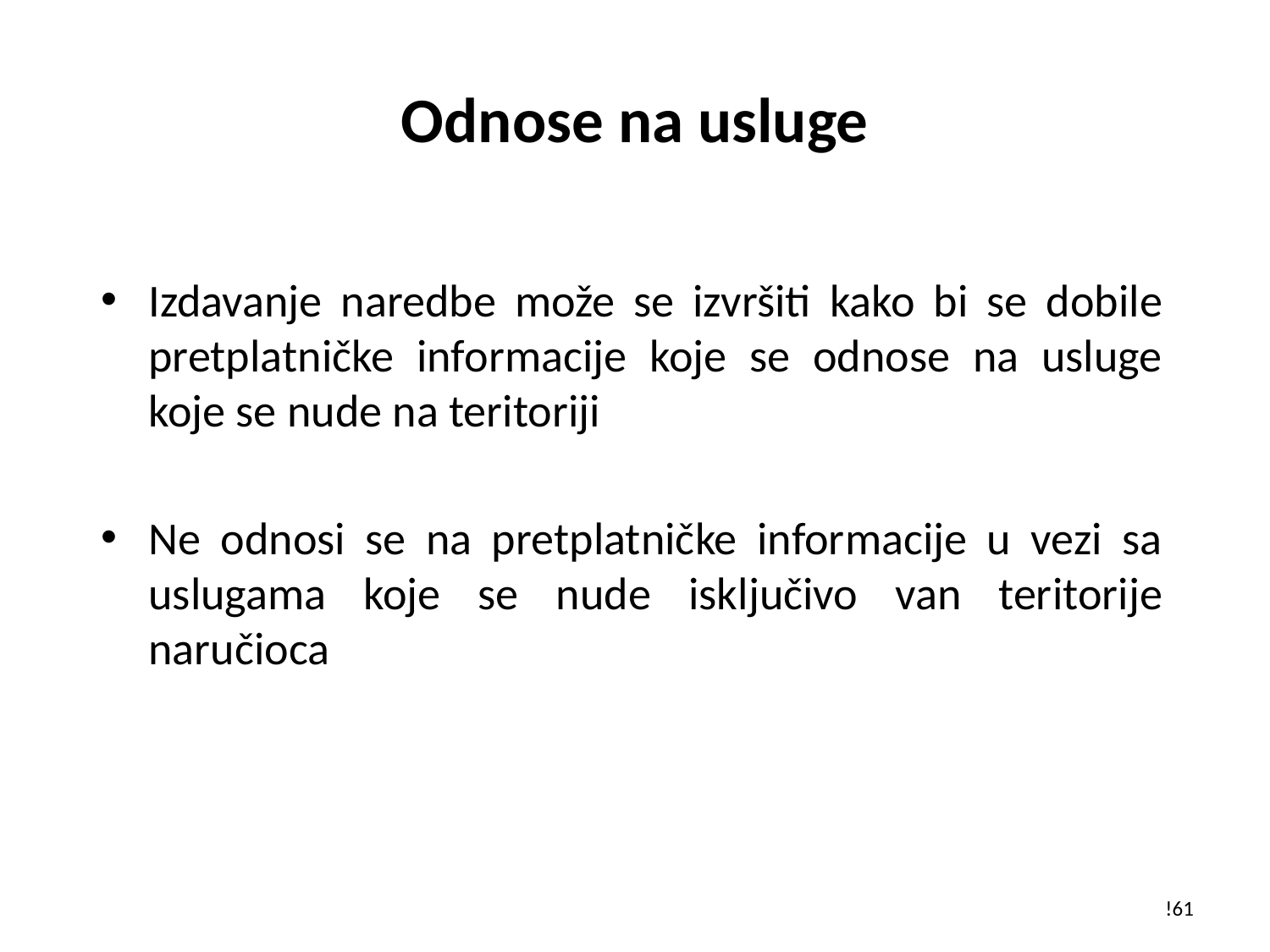

# Odnose na usluge
Izdavanje naredbe može se izvršiti kako bi se dobile pretplatničke informacije koje se odnose na usluge koje se nude na teritoriji

Ne odnosi se na pretplatničke informacije u vezi sa uslugama koje se nude isključivo van teritorije naručioca
!61